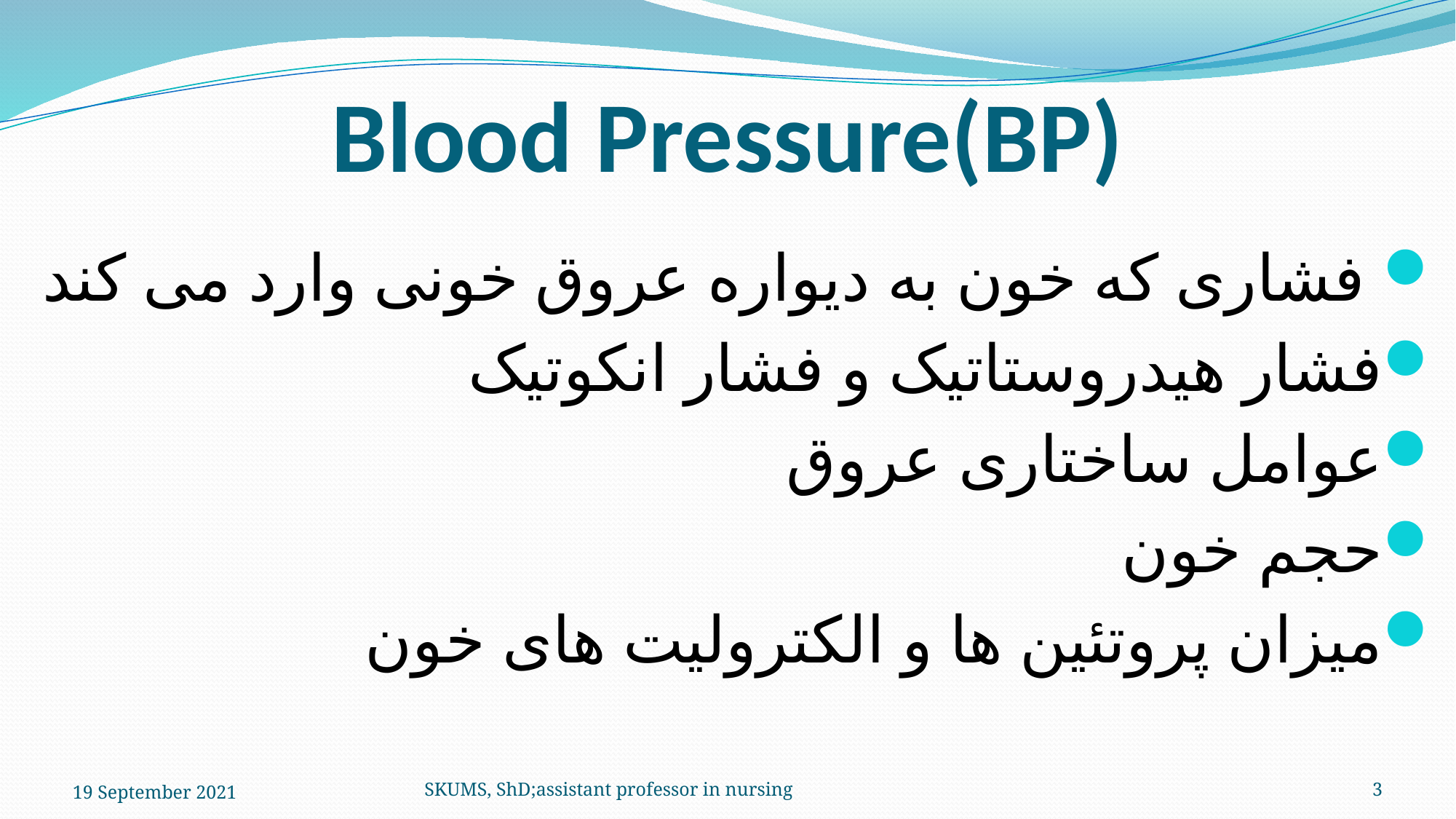

# Blood Pressure(BP)
 فشاری که خون به دیواره عروق خونی وارد می کند
فشار هیدروستاتیک و فشار انکوتیک
عوامل ساختاری عروق
حجم خون
میزان پروتئین ها و الکترولیت های خون
19 September 2021
SKUMS, ShD;assistant professor in nursing
3